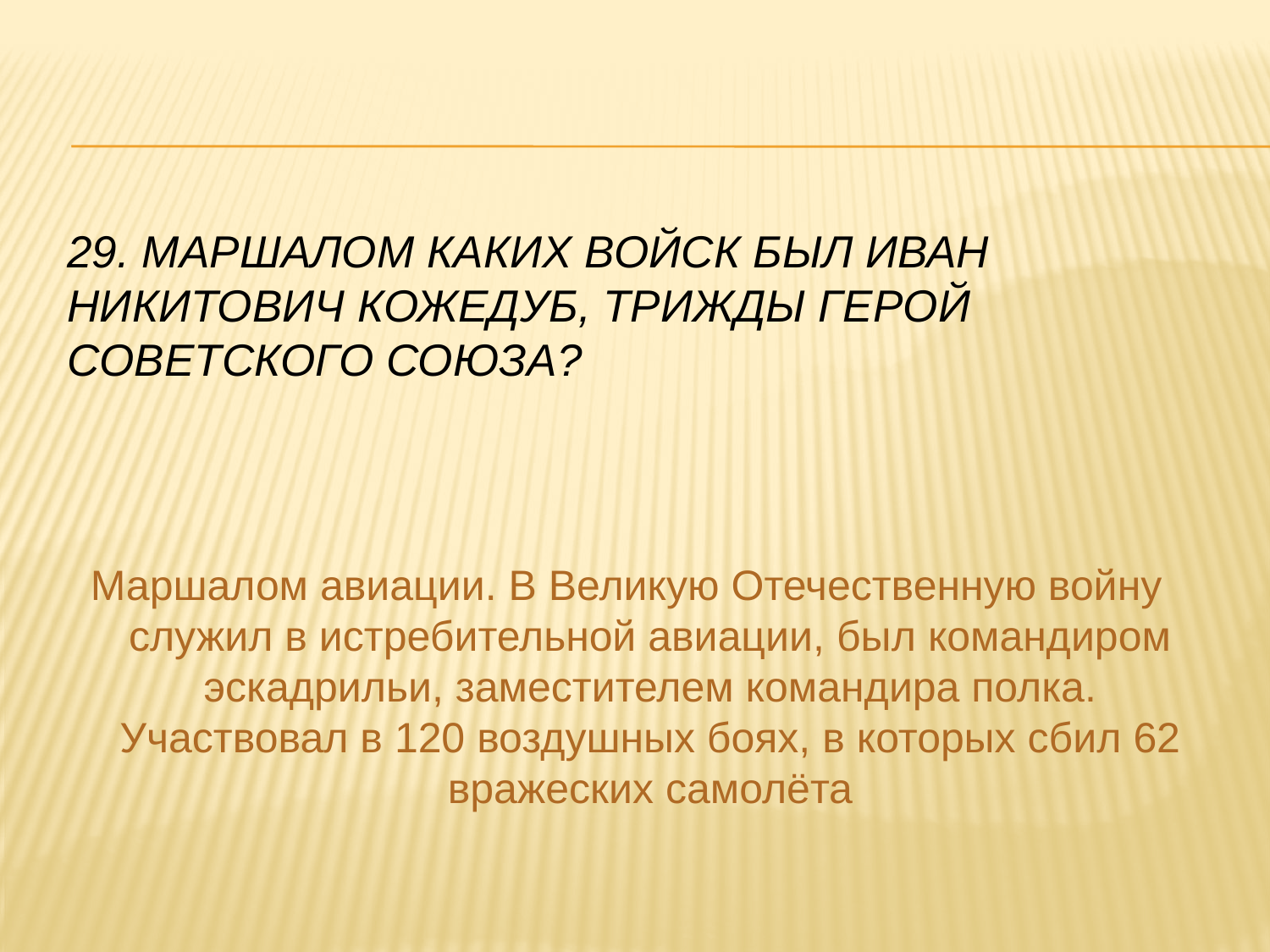

# 29. Маршалом каких войск был Иван Никитович Кожедуб, трижды Герой советского Союза?
Маршалом авиации. В Великую Отечественную войну служил в истребительной авиации, был командиром эскадрильи, заместителем командира полка. Участвовал в 120 воздушных боях, в которых сбил 62 вражеских самолёта